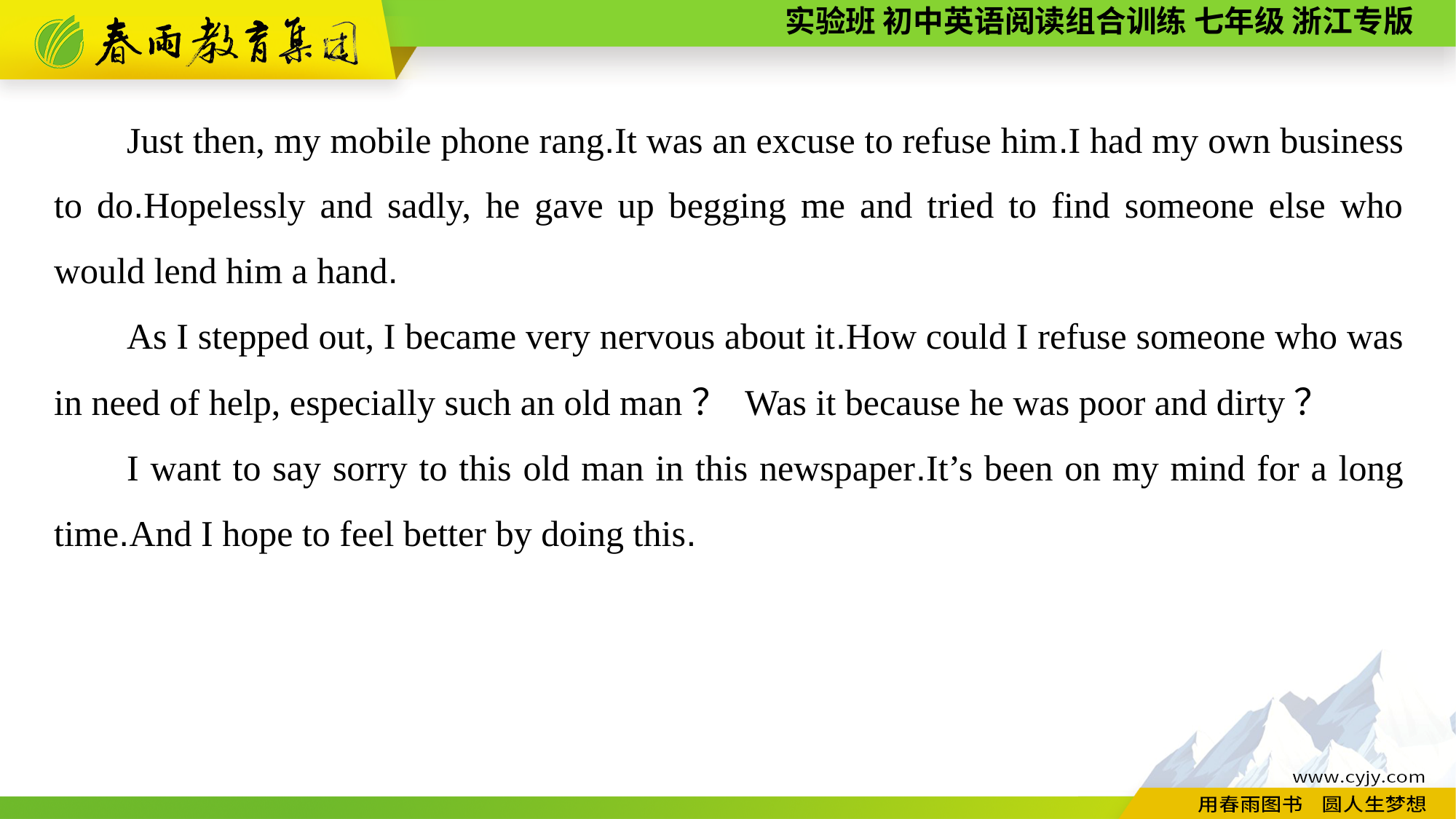

Just then, my mobile phone rang.It was an excuse to refuse him.I had my own business to do.Hopelessly and sadly, he gave up begging me and tried to find someone else who would lend him a hand.
As I stepped out, I became very nervous about it.How could I refuse someone who was in need of help, especially such an old man？ Was it because he was poor and dirty？
I want to say sorry to this old man in this newspaper.It’s been on my mind for a long time.And I hope to feel better by doing this.